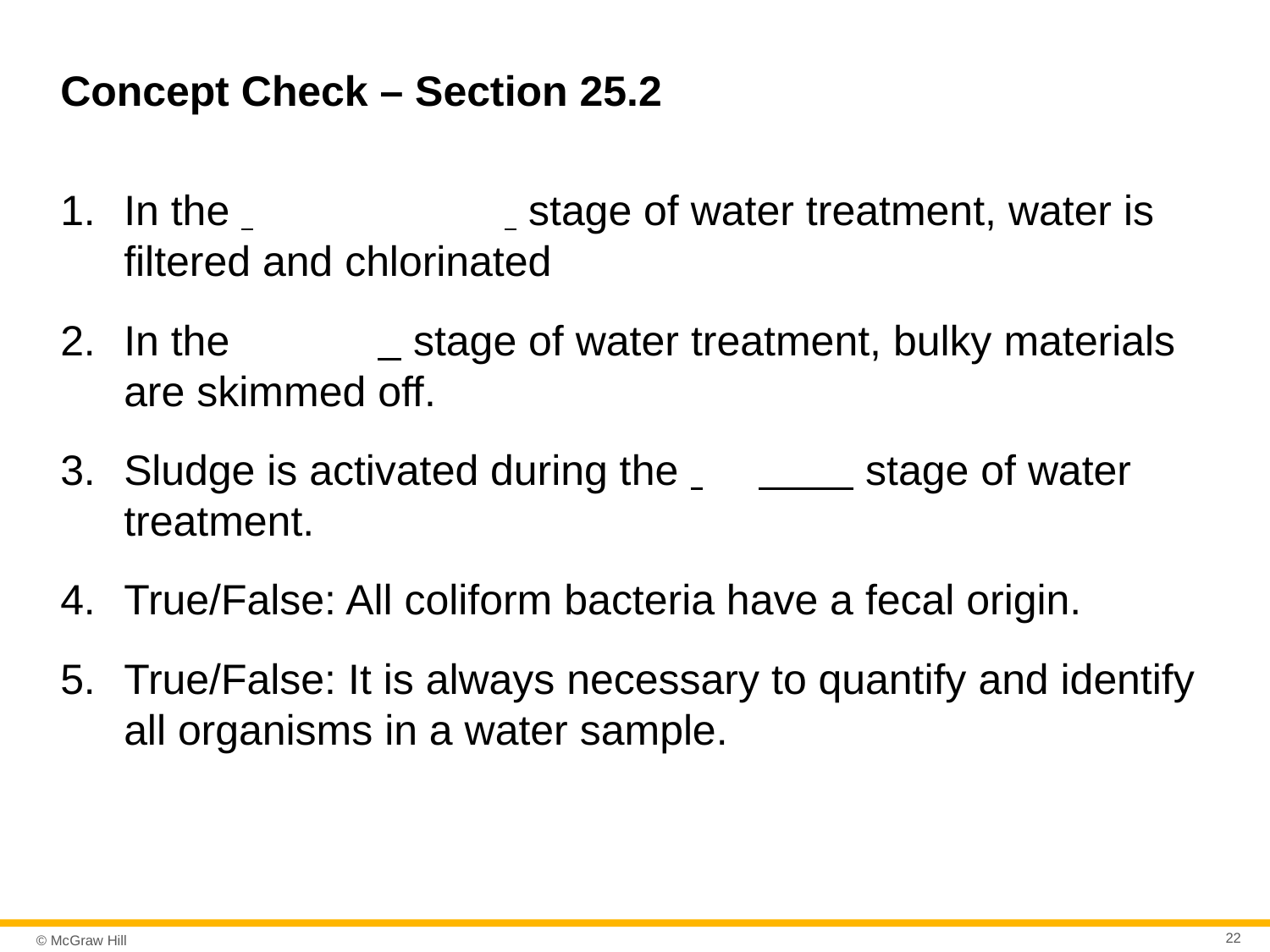

# Concept Check – Section 25.2
In the  		  stage of water treatment, water is filtered and chlorinated
In the 		   stage of water treatment, bulky materials are skimmed off.
Sludge is activated during the  	         stage of water treatment.
True/False: All coliform bacteria have a fecal origin.
True/False: It is always necessary to quantify and identify all organisms in a water sample.